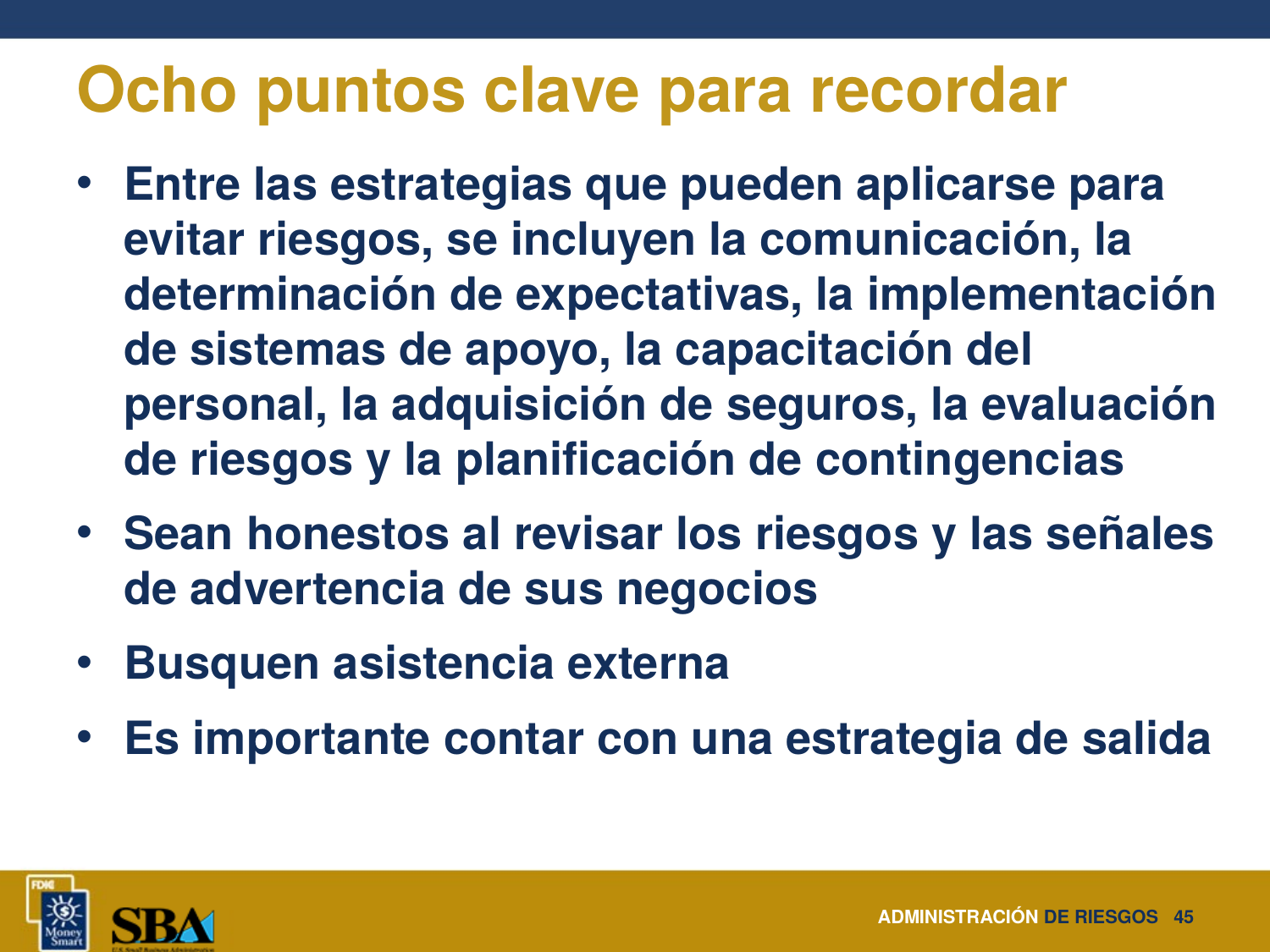

# Ocho puntos clave para recordar
Entre las estrategias que pueden aplicarse para evitar riesgos, se incluyen la comunicación, la determinación de expectativas, la implementación de sistemas de apoyo, la capacitación del personal, la adquisición de seguros, la evaluación de riesgos y la planificación de contingencias
Sean honestos al revisar los riesgos y las señales de advertencia de sus negocios
Busquen asistencia externa
Es importante contar con una estrategia de salida